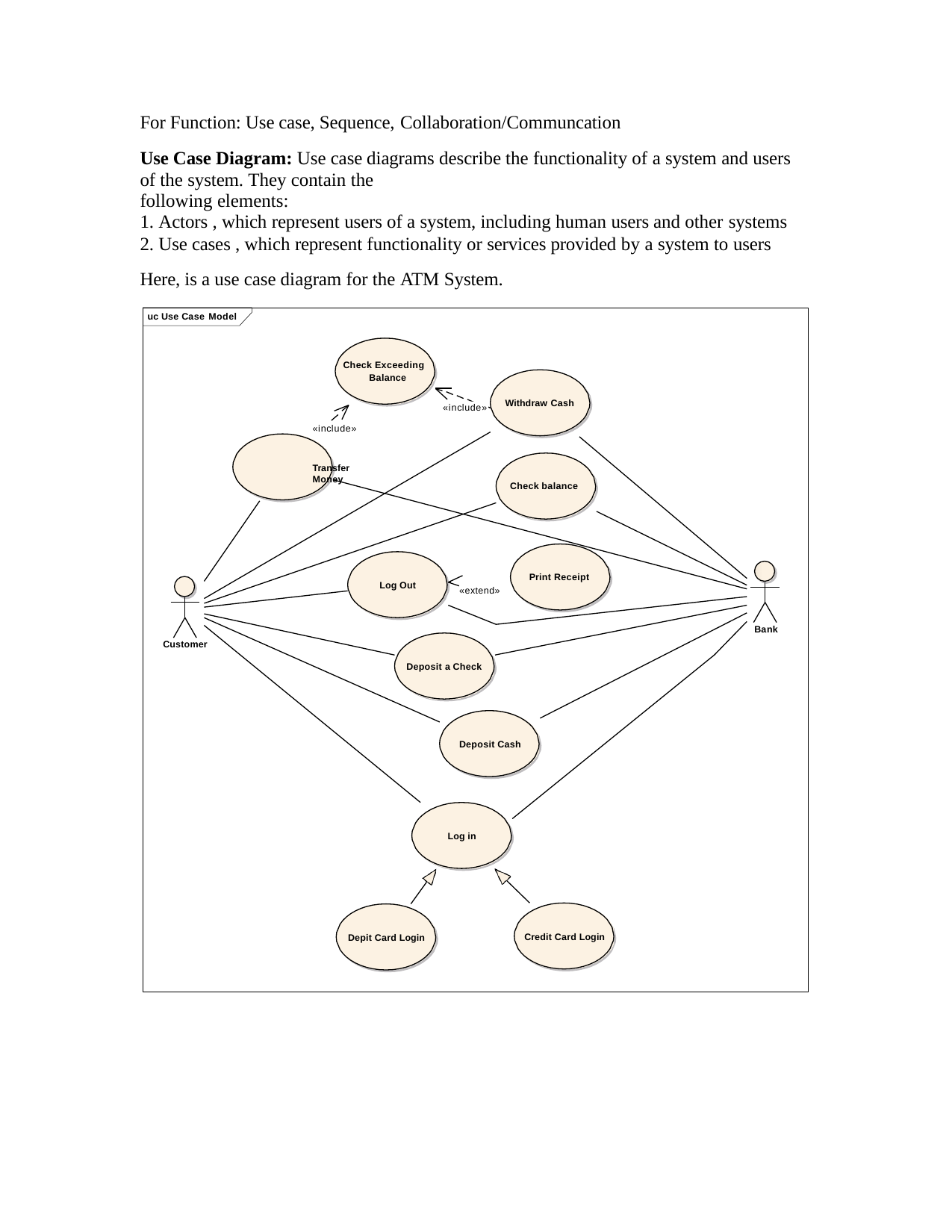

For Function: Use case, Sequence, Collaboration/Communcation
Use Case Diagram: Use case diagrams describe the functionality of a system and users  of the system. They contain the
following elements:
Actors , which represent users of a system, including human users and other systems
Use cases , which represent functionality or services provided by a system to users
Here, is a use case diagram for the ATM System.

uc Use Case Model

Check Exceeding  Balance

Withdraw Cash
«include»

«include»

Transfer Money

Check balance

«extend»
Print Receipt

Log Out
Bank

Customer
Deposit a Check

Deposit Cash

Log in

Credit Card Login
Depit Card Login